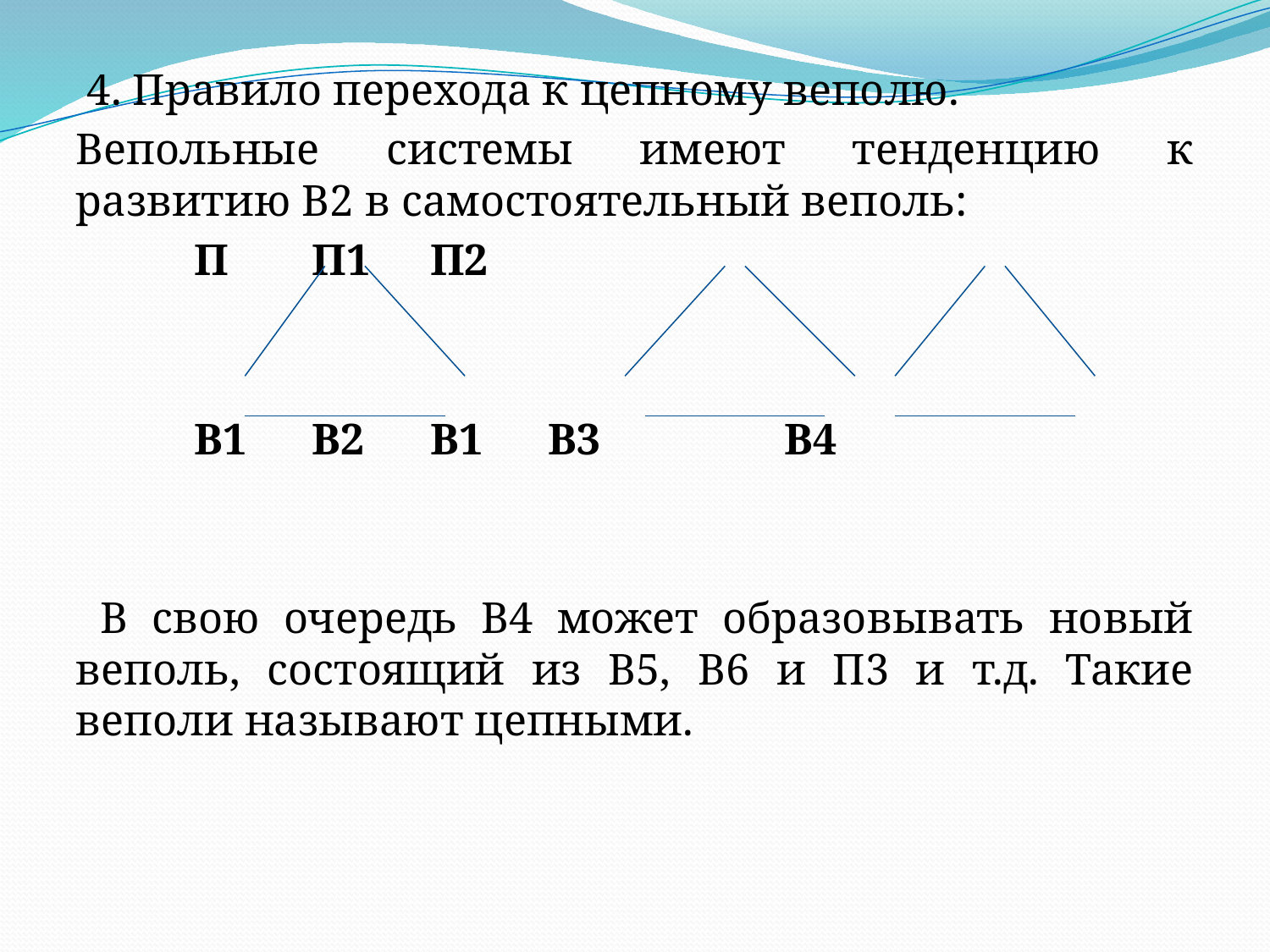

4. Правило перехода к цепному веполю.
Вепольные системы имеют тенденцию к развитию В2 в самостоятельный веполь:
		П			П1		П2

	В1		В2	В1		В3		В4

 В свою очередь В4 может образовывать новый веполь, состоящий из В5, В6 и П3 и т.д. Такие веполи называют цепными.